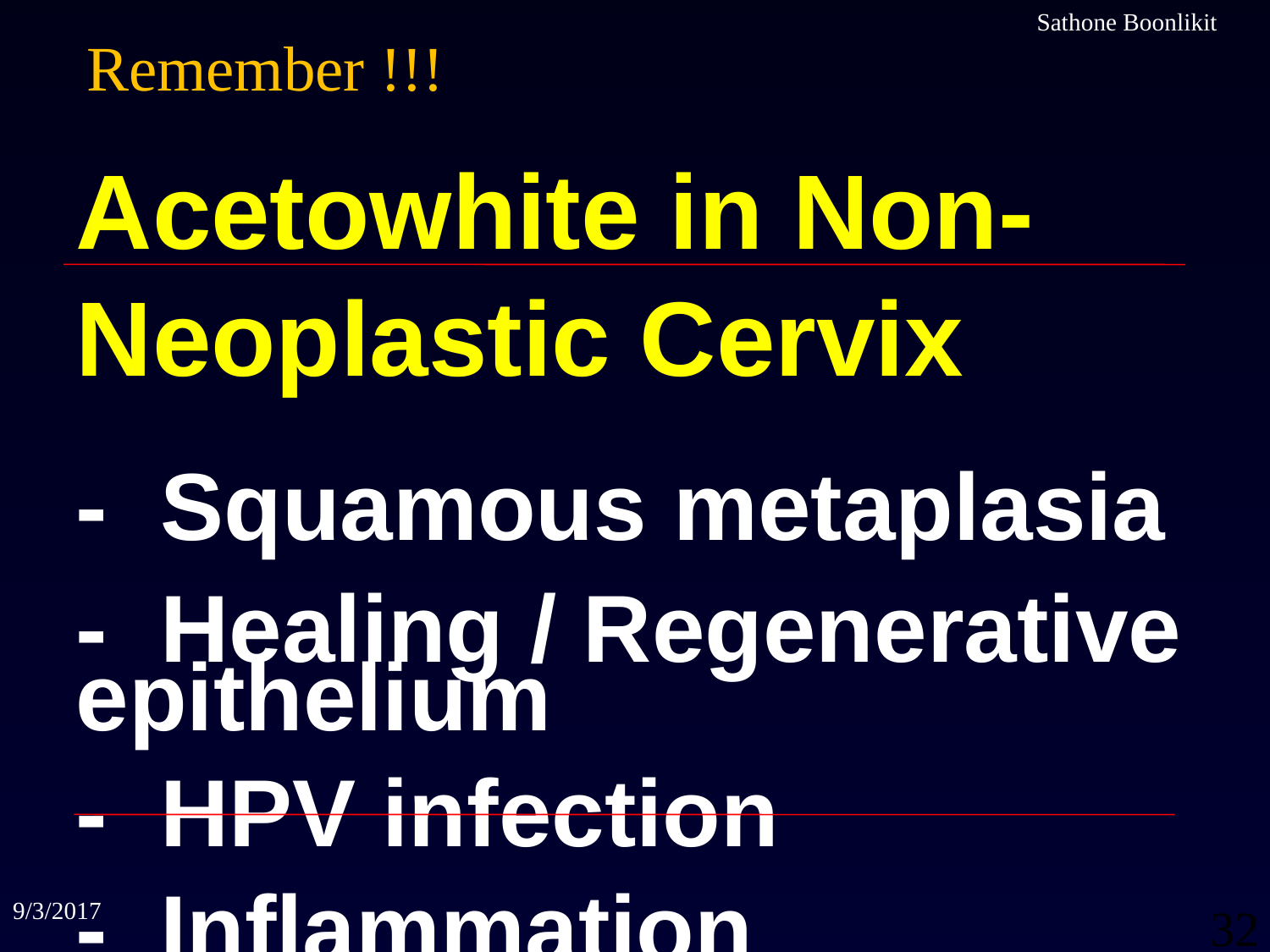

Sathone Boonlikit
Remember !!!
Acetowhite in Non-Neoplastic Cervix
-  Squamous metaplasia
-  Healing / Regenerative epithelium
-  HPV infection
-  Inflammation

9/3/2017
32